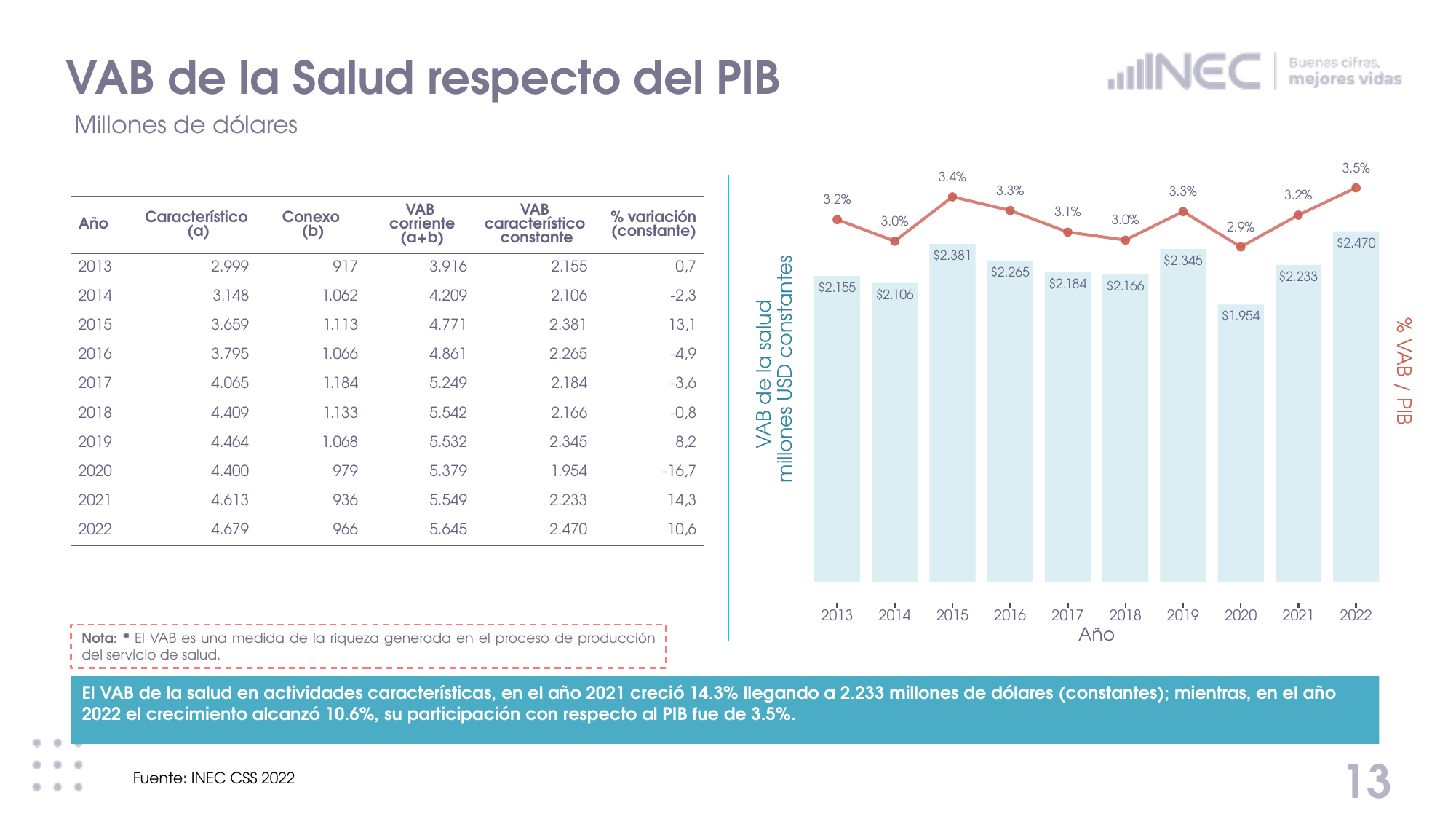

# VAB de la Salud respecto del PIB
Millones de dólares

3.5%
3.4%

3.3%
3.3%

3.2%

3.2%

3.1%

3.0%
3.0%
2.9%

$2.470

$2.381
$2.345

$2.265
$2.233

$2.184
$2.166
$2.155

$2.106

$1.954
% VAB / PIB
 millones USD constantes
VAB de la salud

2013
2014
2015
2016
2017
2018
2019
2020
2021
2022
Año
| Año | Característico (a) | Conexo (b) | VAB corriente (a+b) | VAB característico constante | % variación (constante) |
| --- | --- | --- | --- | --- | --- |
| 2013 | 2.999 | 917 | 3.916 | 2.155 | 0,7 |
| 2014 | 3.148 | 1.062 | 4.209 | 2.106 | -2,3 |
| 2015 | 3.659 | 1.113 | 4.771 | 2.381 | 13,1 |
| 2016 | 3.795 | 1.066 | 4.861 | 2.265 | -4,9 |
| 2017 | 4.065 | 1.184 | 5.249 | 2.184 | -3,6 |
| 2018 | 4.409 | 1.133 | 5.542 | 2.166 | -0,8 |
| 2019 | 4.464 | 1.068 | 5.532 | 2.345 | 8,2 |
| 2020 | 4.400 | 979 | 5.379 | 1.954 | -16,7 |
| 2021 | 4.613 | 936 | 5.549 | 2.233 | 14,3 |
| 2022 | 4.679 | 966 | 5.645 | 2.470 | 10,6 |
Nota: * El VAB es una medida de la riqueza generada en el proceso de producción del servicio de salud.
El VAB de la salud en actividades características, en el año 2021 creció 14.3% llegando a 2.233 millones de dólares (constantes); mientras, en el año 2022 el crecimiento alcanzó 10.6%, su participación con respecto al PIB fue de 3.5%.
13
Fuente: INEC CSS 2022